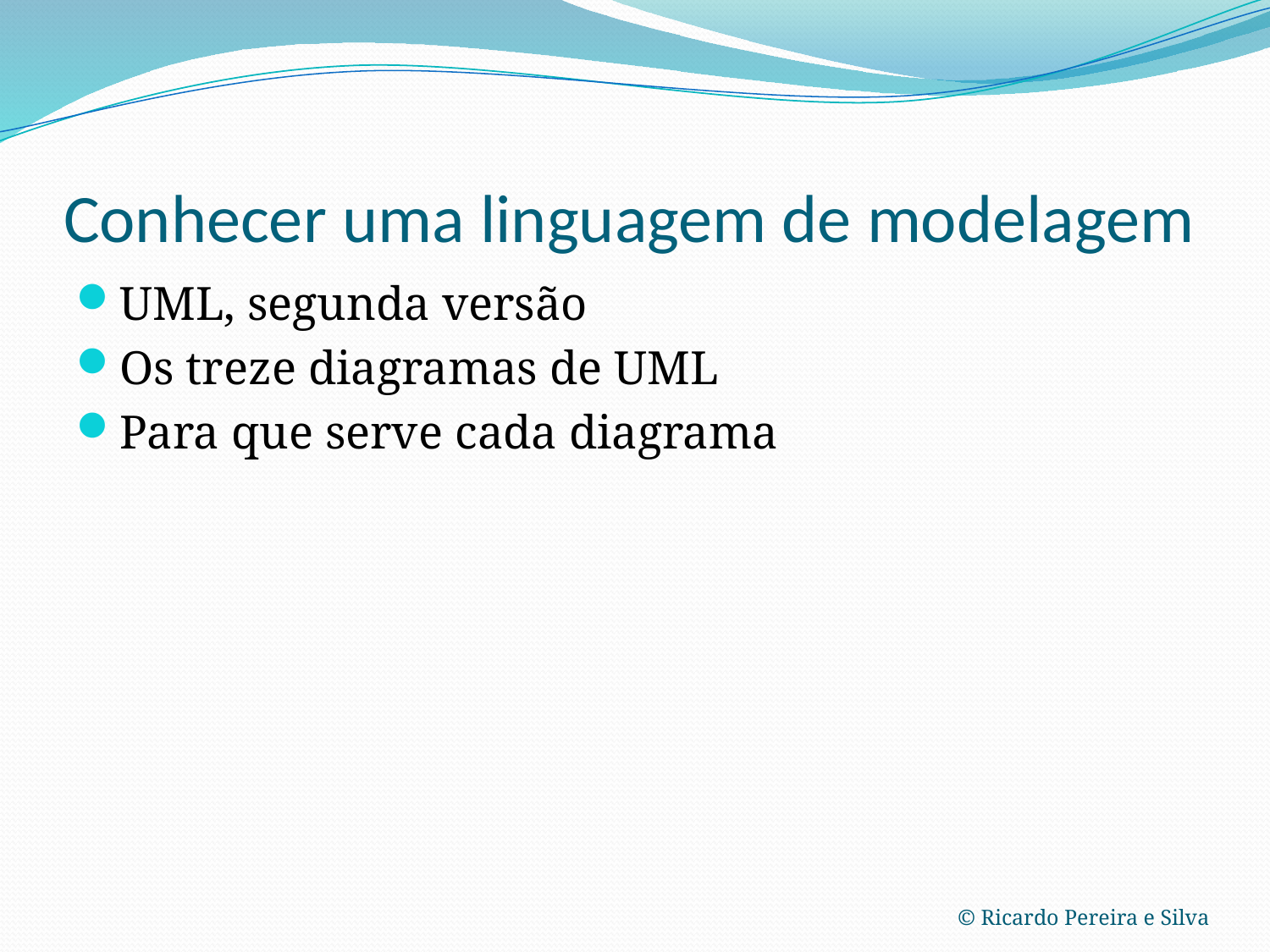

# Conhecer uma linguagem de modelagem
UML, segunda versão
Os treze diagramas de UML
Para que serve cada diagrama
© Ricardo Pereira e Silva